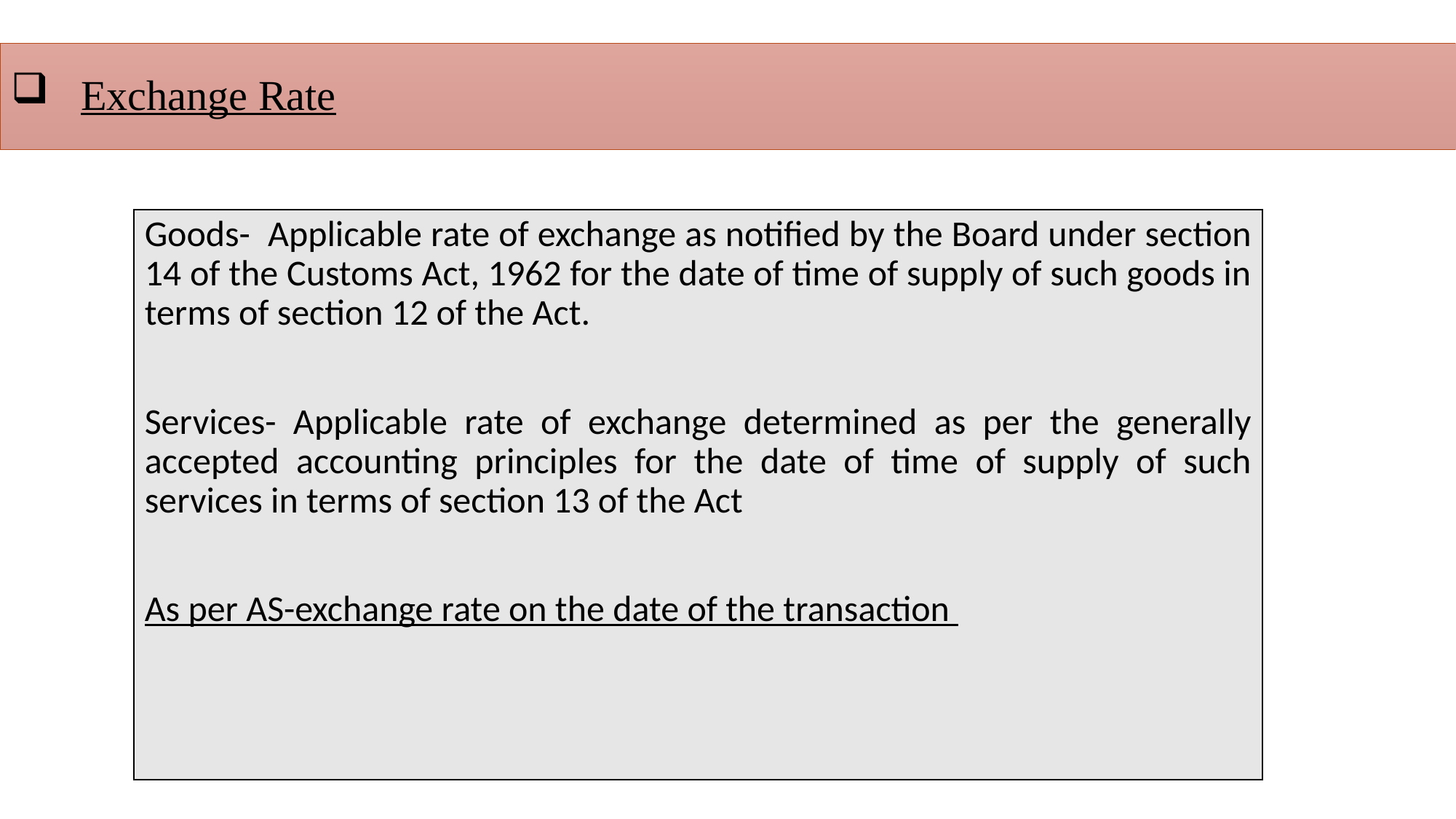

# Exchange Rate
Goods-  Applicable rate of exchange as notified by the Board under section 14 of the Customs Act, 1962 for the date of time of supply of such goods in terms of section 12 of the Act.

Services- Applicable rate of exchange determined as per the generally accepted accounting principles for the date of time of supply of such services in terms of section 13 of the Act

As per AS-exchange rate on the date of the transaction